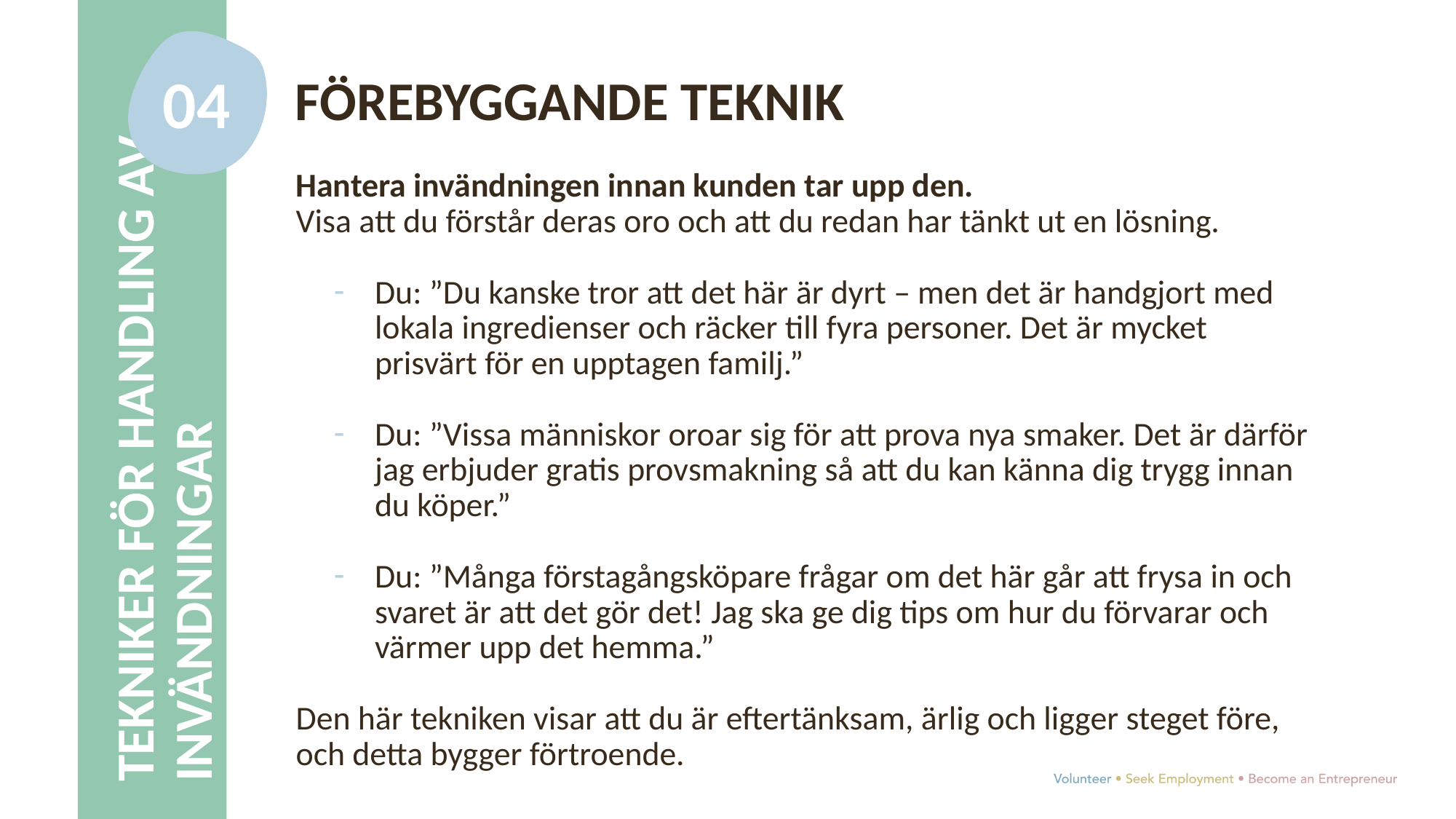

04

FÖREBYGGANDE TEKNIK
Hantera invändningen innan kunden tar upp den.
Visa att du förstår deras oro och att du redan har tänkt ut en lösning.

Du: ”Du kanske tror att det här är dyrt – men det är handgjort med lokala ingredienser och räcker till fyra personer. Det är mycket prisvärt för en upptagen familj.”

Du: ”Vissa människor oroar sig för att prova nya smaker. Det är därför jag erbjuder gratis provsmakning så att du kan känna dig trygg innan du köper.”

Du: ”Många förstagångsköpare frågar om det här går att frysa in och svaret är att det gör det! Jag ska ge dig tips om hur du förvarar och värmer upp det hemma.”

Den här tekniken visar att du är eftertänksam, ärlig och ligger steget före, och detta bygger förtroende.

TEKNIKER FÖR HANDLING AV INVÄNDNINGAR